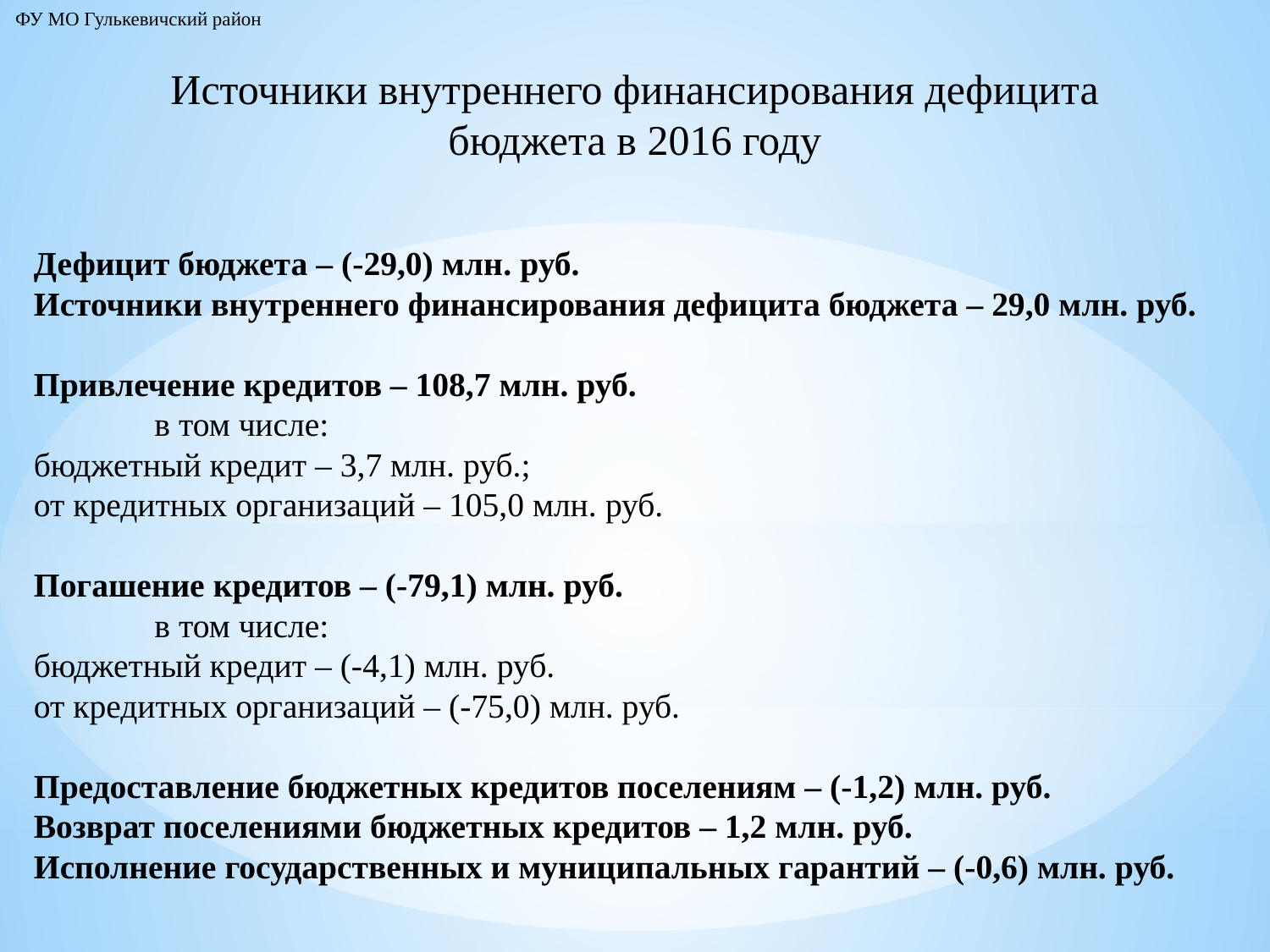

ФУ МО Гулькевичский район
Источники внутреннего финансирования дефицита бюджета в 2016 году
Дефицит бюджета – (-29,0) млн. руб.
Источники внутреннего финансирования дефицита бюджета – 29,0 млн. руб.

Привлечение кредитов – 108,7 млн. руб.
в том числе:
бюджетный кредит – 3,7 млн. руб.;
от кредитных организаций – 105,0 млн. руб.

Погашение кредитов – (-79,1) млн. руб.
в том числе:
бюджетный кредит – (-4,1) млн. руб.
от кредитных организаций – (-75,0) млн. руб.

Предоставление бюджетных кредитов поселениям – (-1,2) млн. руб.
Возврат поселениями бюджетных кредитов – 1,2 млн. руб.
Исполнение государственных и муниципальных гарантий – (-0,6) млн. руб.